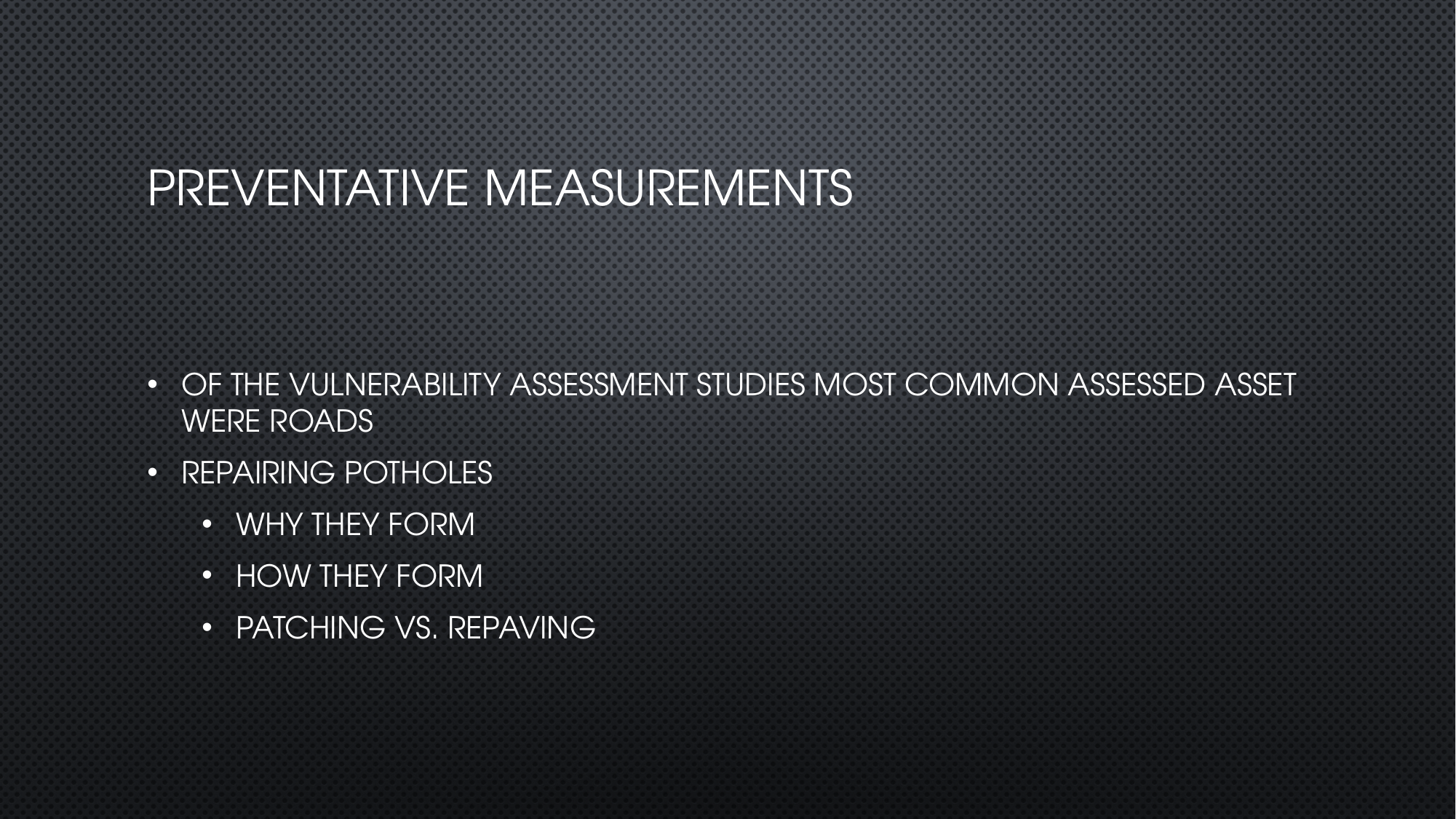

# Preventative Measurements
Of the vulnerability assessment studies most common assessed asset were roads
Repairing Potholes
Why they form
How they form
Patching vs. Repaving